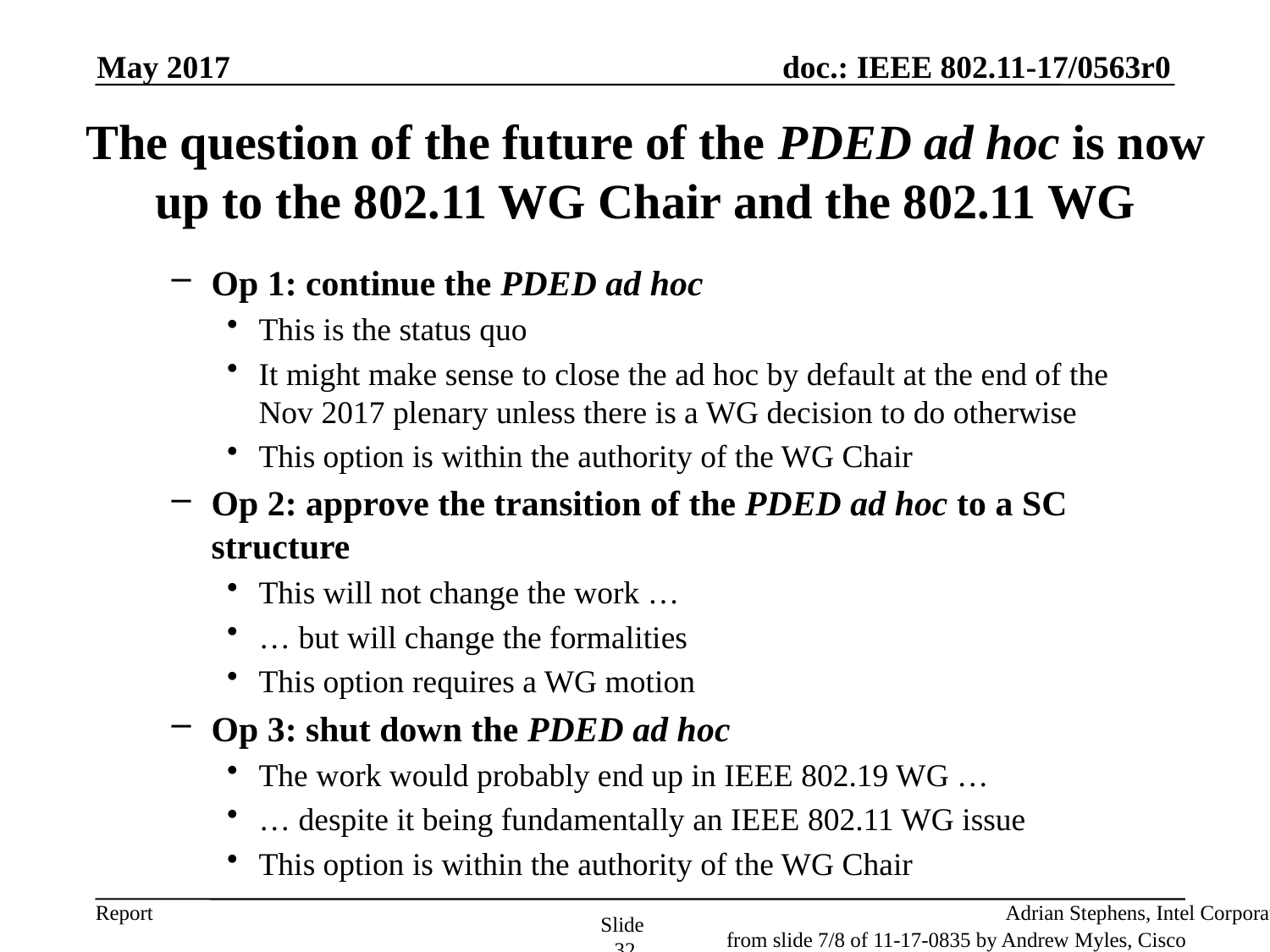

May 2017
# The question of the future of the PDED ad hoc is now up to the 802.11 WG Chair and the 802.11 WG
Op 1: continue the PDED ad hoc
This is the status quo
It might make sense to close the ad hoc by default at the end of the Nov 2017 plenary unless there is a WG decision to do otherwise
This option is within the authority of the WG Chair
Op 2: approve the transition of the PDED ad hoc to a SC structure
This will not change the work …
… but will change the formalities
This option requires a WG motion
Op 3: shut down the PDED ad hoc
The work would probably end up in IEEE 802.19 WG …
… despite it being fundamentally an IEEE 802.11 WG issue
This option is within the authority of the WG Chair

Adrian Stephens, Intel Corporation
Slide 32
from slide 7/8 of 11-17-0835 by Andrew Myles, Cisco